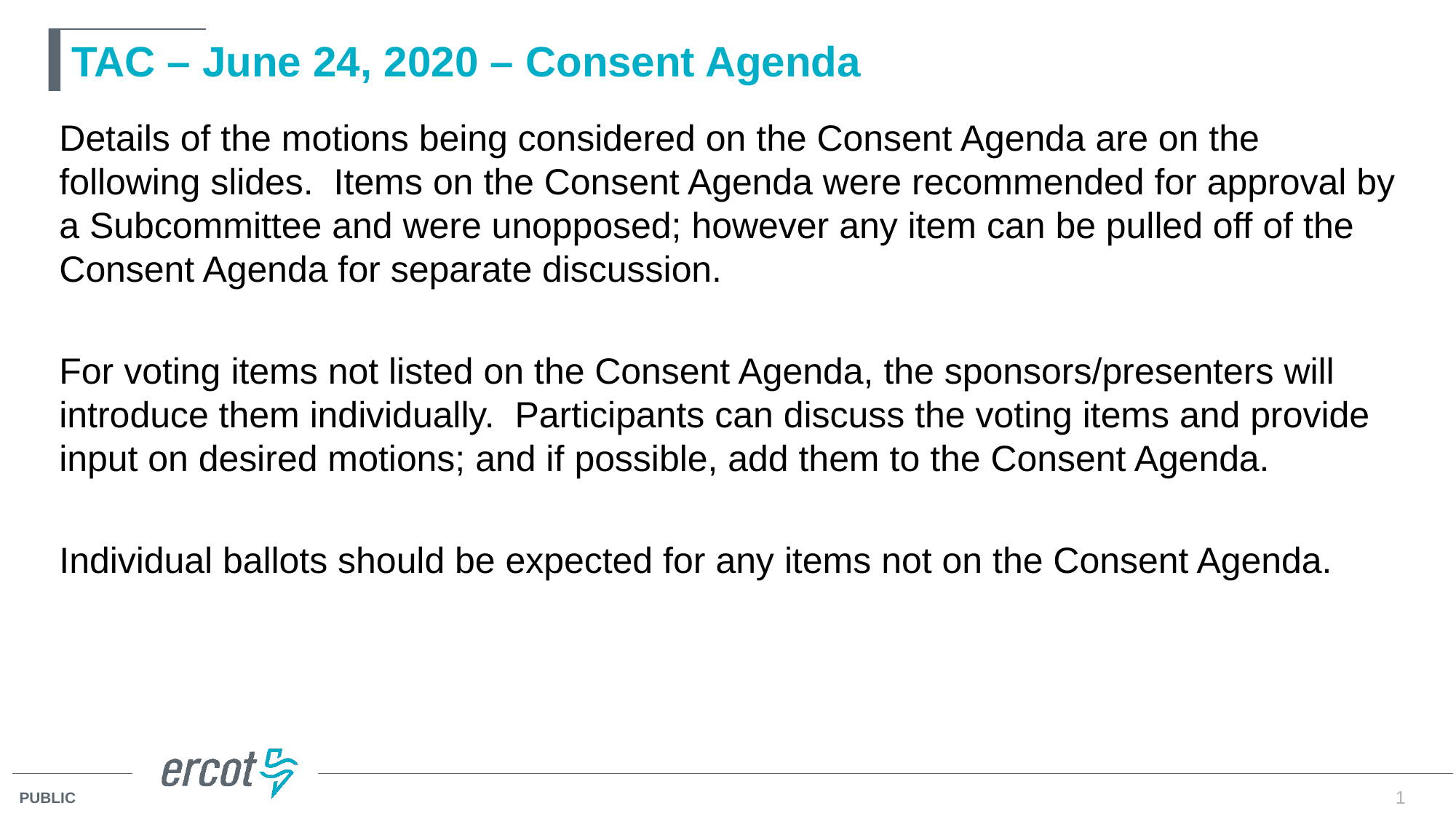

# TAC – June 24, 2020 – Consent Agenda
Details of the motions being considered on the Consent Agenda are on the following slides.  Items on the Consent Agenda were recommended for approval by a Subcommittee and were unopposed; however any item can be pulled off of the Consent Agenda for separate discussion.

For voting items not listed on the Consent Agenda, the sponsors/presenters will introduce them individually.  Participants can discuss the voting items and provide input on desired motions; and if possible, add them to the Consent Agenda.

Individual ballots should be expected for any items not on the Consent Agenda.
1